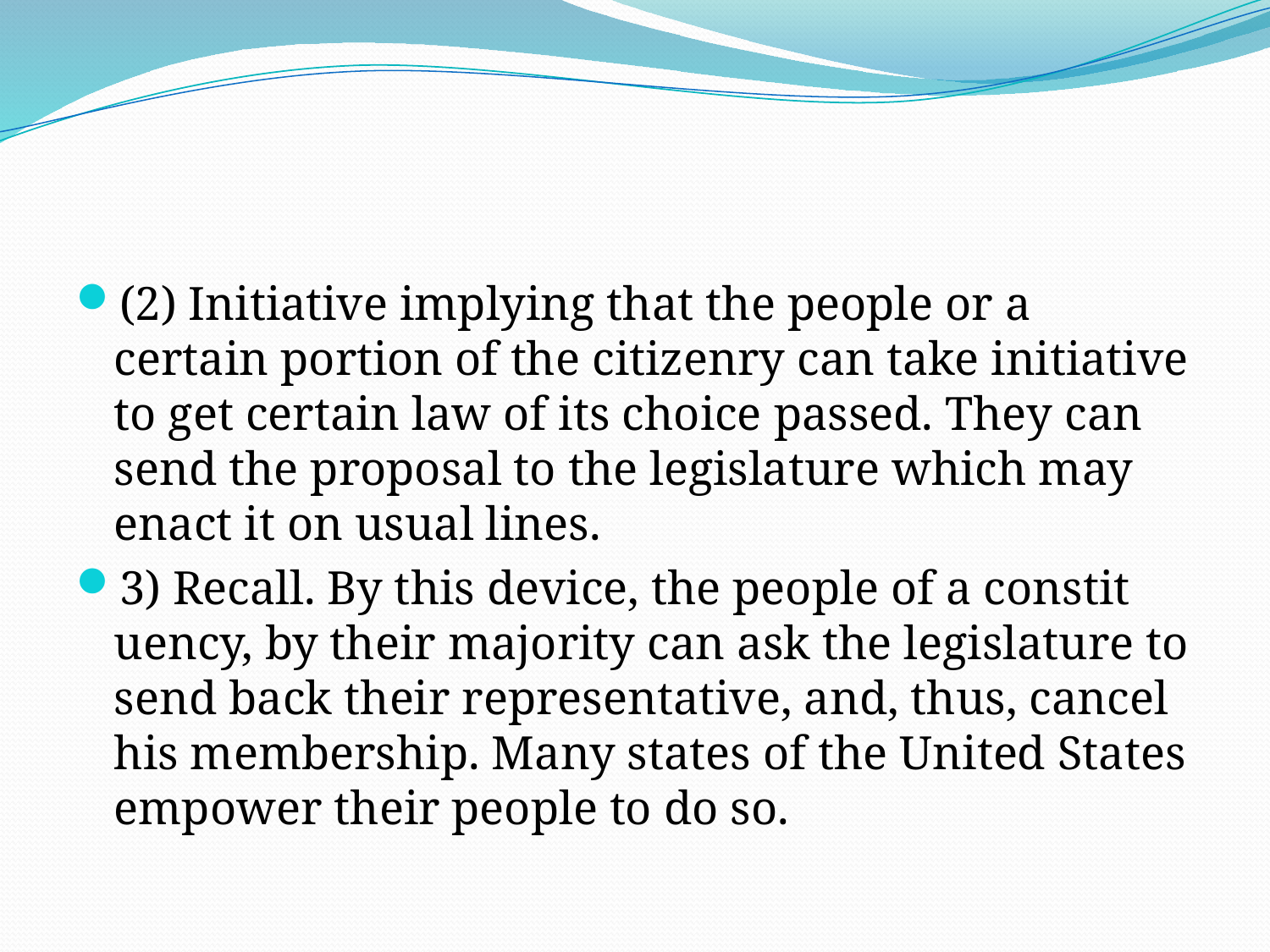

#
(2) Initiative implying that the people or a certain portion of the citizenry can take initiative to get certain law of its choice passed. They can send the proposal to the legislature which may enact it on usual lines.
3) Recall. By this device, the people of a constit­uency, by their majority can ask the legislature to send back their representative, and, thus, cancel his membership. Many states of the United States empower their people to do so.